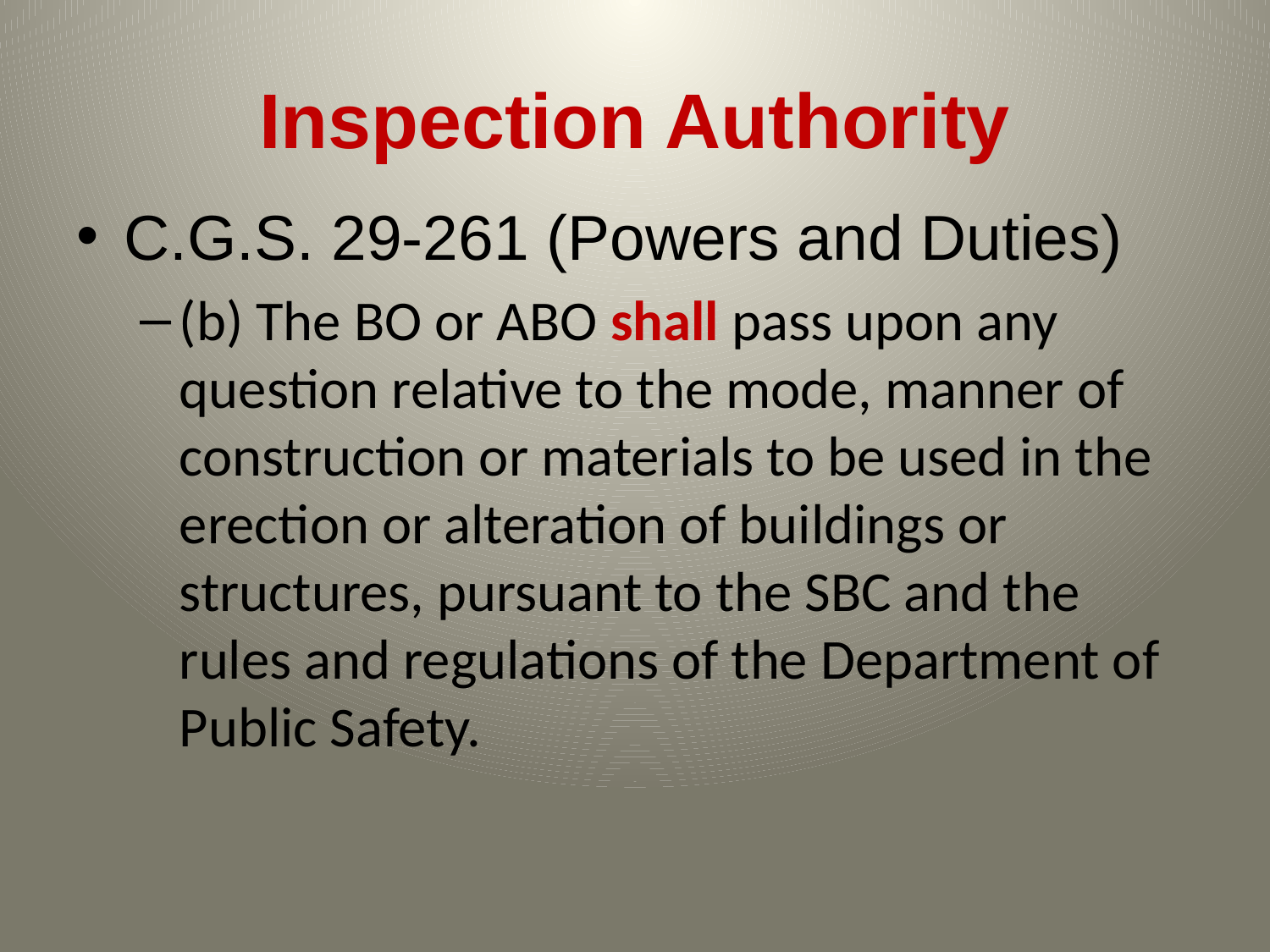

# Inspection Authority
C.G.S. 29-261 (Powers and Duties)
(b) The BO or ABO shall pass upon any question relative to the mode, manner of construction or materials to be used in the erection or alteration of buildings or structures, pursuant to the SBC and the rules and regulations of the Department of Public Safety.